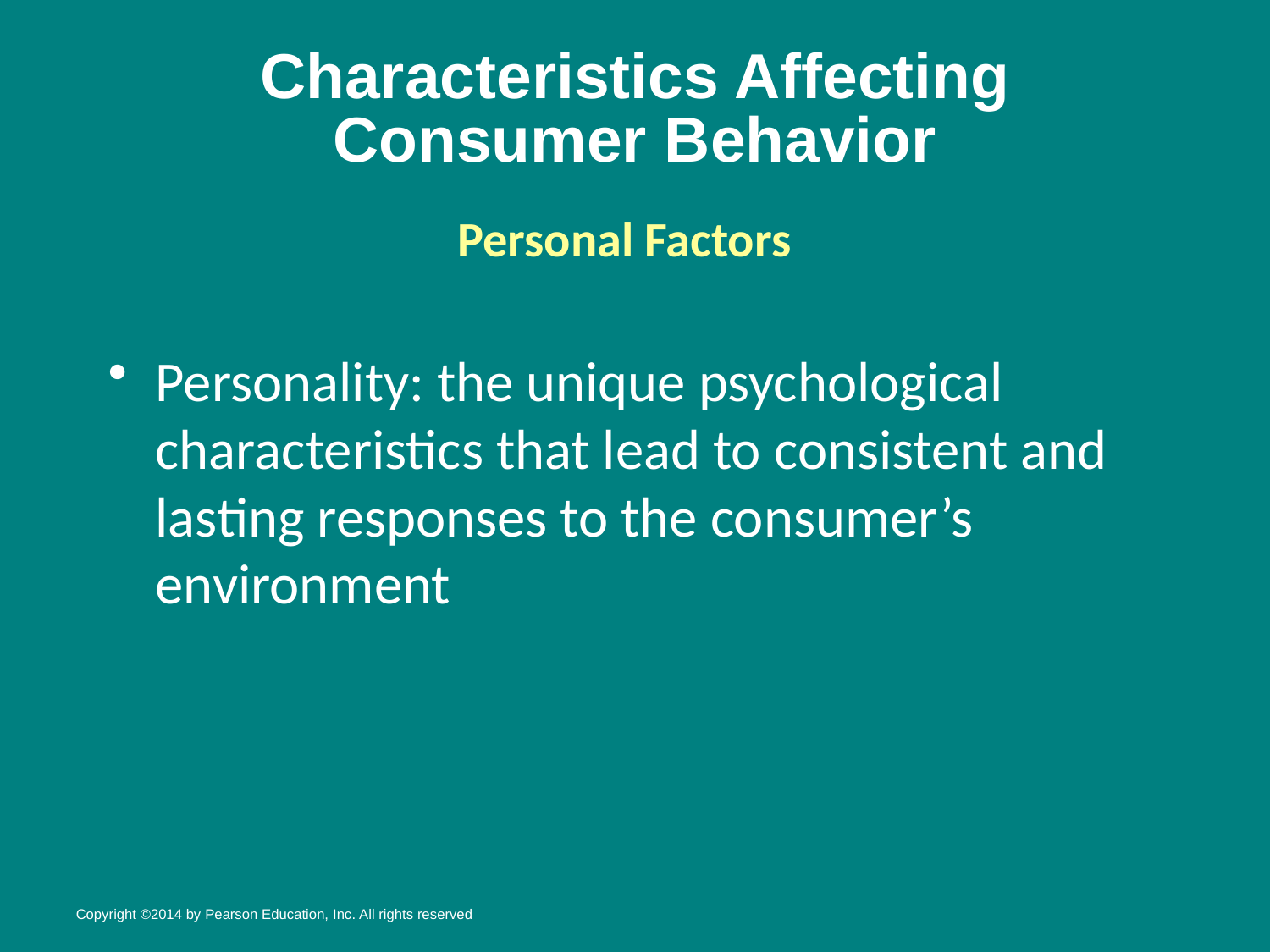

# Characteristics Affecting Consumer Behavior
Personal Factors

Personality: the unique psychological characteristics that lead to consistent and lasting responses to the consumer’s environment
Copyright ©2014 by Pearson Education, Inc. All rights reserved